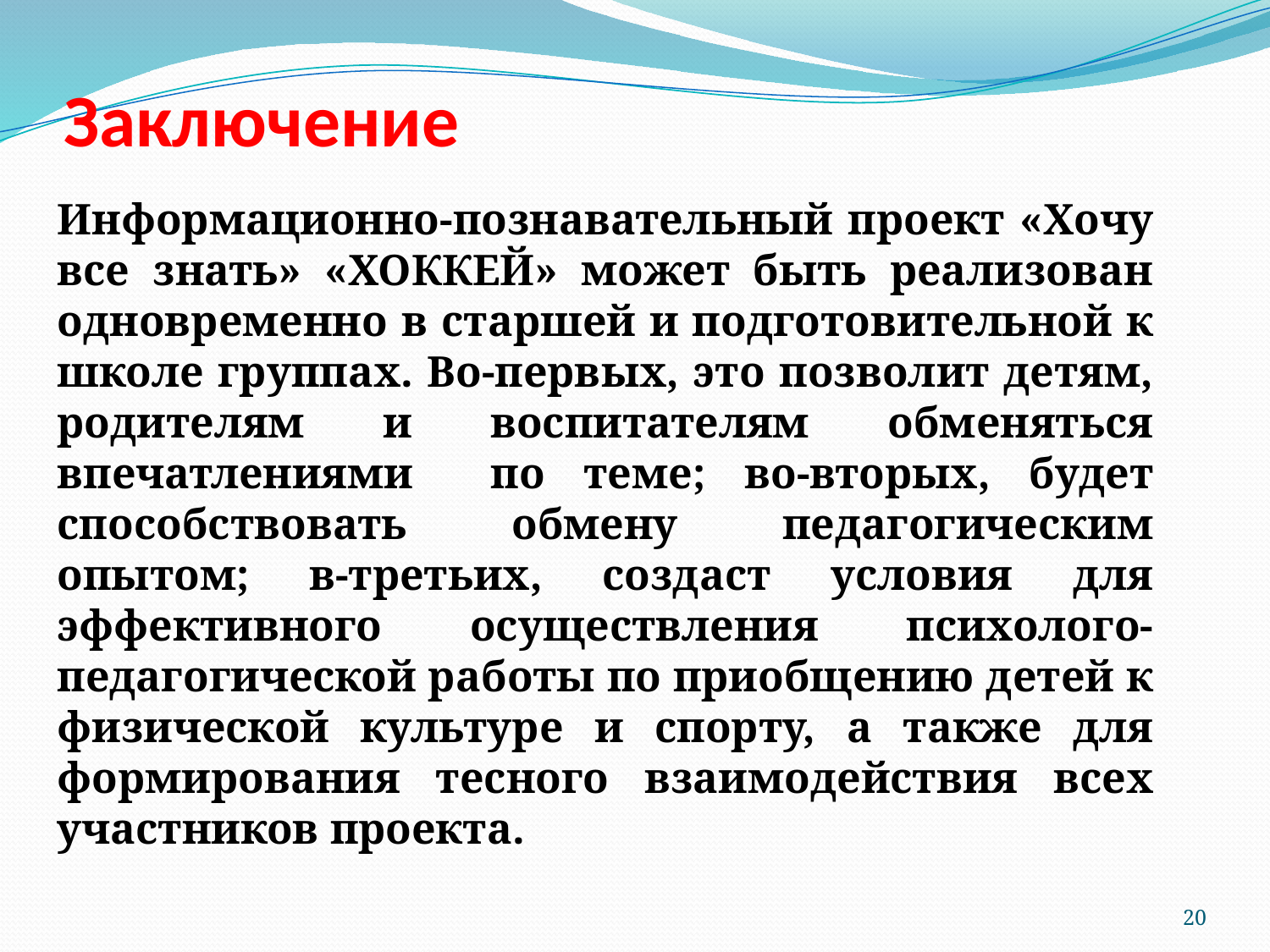

# Заключение
Информационно-познавательный проект «Хочу все знать» «ХОККЕЙ» может быть реализован одновременно в старшей и подготовительной к школе группах. Во-первых, это позволит детям, родителям и воспитателям обменяться впечатлениями  по теме; во-вторых, будет способствовать обмену педагогическим опытом; в-третьих, создаст условия для эффективного осуществления психолого-педагогической работы по приобщению детей к физической культуре и спорту, а также для формирования тесного взаимодействия всех участников проекта.
20